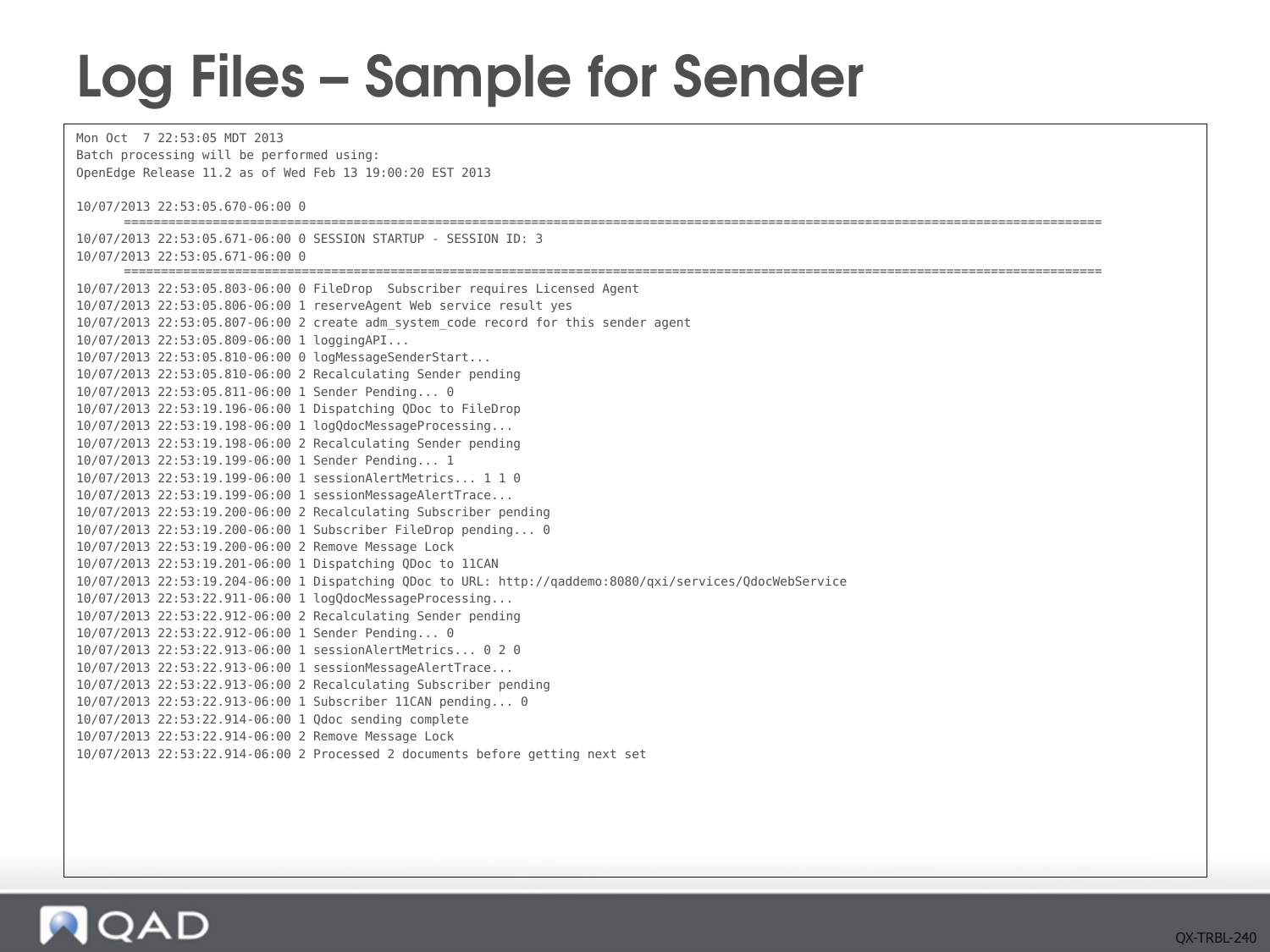

# Log Files – Sample for Sender
Mon Oct  7 22:53:05 MDT 2013
Batch processing will be performed using:
OpenEdge Release 11.2 as of Wed Feb 13 19:00:20 EST 2013

10/07/2013 22:53:05.670-06:00 0 ====================================================================================================================================
10/07/2013 22:53:05.671-06:00 0 SESSION STARTUP - SESSION ID: 3
10/07/2013 22:53:05.671-06:00 0 ====================================================================================================================================
10/07/2013 22:53:05.803-06:00 0 FileDrop  Subscriber requires Licensed Agent
10/07/2013 22:53:05.806-06:00 1 reserveAgent Web service result yes
10/07/2013 22:53:05.807-06:00 2 create adm_system_code record for this sender agent
10/07/2013 22:53:05.809-06:00 1 loggingAPI...
10/07/2013 22:53:05.810-06:00 0 logMessageSenderStart...
10/07/2013 22:53:05.810-06:00 2 Recalculating Sender pending
10/07/2013 22:53:05.811-06:00 1 Sender Pending... 0
10/07/2013 22:53:19.196-06:00 1 Dispatching QDoc to FileDrop
10/07/2013 22:53:19.198-06:00 1 logQdocMessageProcessing...
10/07/2013 22:53:19.198-06:00 2 Recalculating Sender pending
10/07/2013 22:53:19.199-06:00 1 Sender Pending... 1
10/07/2013 22:53:19.199-06:00 1 sessionAlertMetrics... 1 1 0
10/07/2013 22:53:19.199-06:00 1 sessionMessageAlertTrace...
10/07/2013 22:53:19.200-06:00 2 Recalculating Subscriber pending
10/07/2013 22:53:19.200-06:00 1 Subscriber FileDrop pending... 0
10/07/2013 22:53:19.200-06:00 2 Remove Message Lock
10/07/2013 22:53:19.201-06:00 1 Dispatching QDoc to 11CAN
10/07/2013 22:53:19.204-06:00 1 Dispatching QDoc to URL: http://qaddemo:8080/qxi/services/QdocWebService
10/07/2013 22:53:22.911-06:00 1 logQdocMessageProcessing...
10/07/2013 22:53:22.912-06:00 2 Recalculating Sender pending
10/07/2013 22:53:22.912-06:00 1 Sender Pending... 0
10/07/2013 22:53:22.913-06:00 1 sessionAlertMetrics... 0 2 0
10/07/2013 22:53:22.913-06:00 1 sessionMessageAlertTrace...
10/07/2013 22:53:22.913-06:00 2 Recalculating Subscriber pending
10/07/2013 22:53:22.913-06:00 1 Subscriber 11CAN pending... 0
10/07/2013 22:53:22.914-06:00 1 Qdoc sending complete
10/07/2013 22:53:22.914-06:00 2 Remove Message Lock
10/07/2013 22:53:22.914-06:00 2 Processed 2 documents before getting next set
QX-TRBL-240